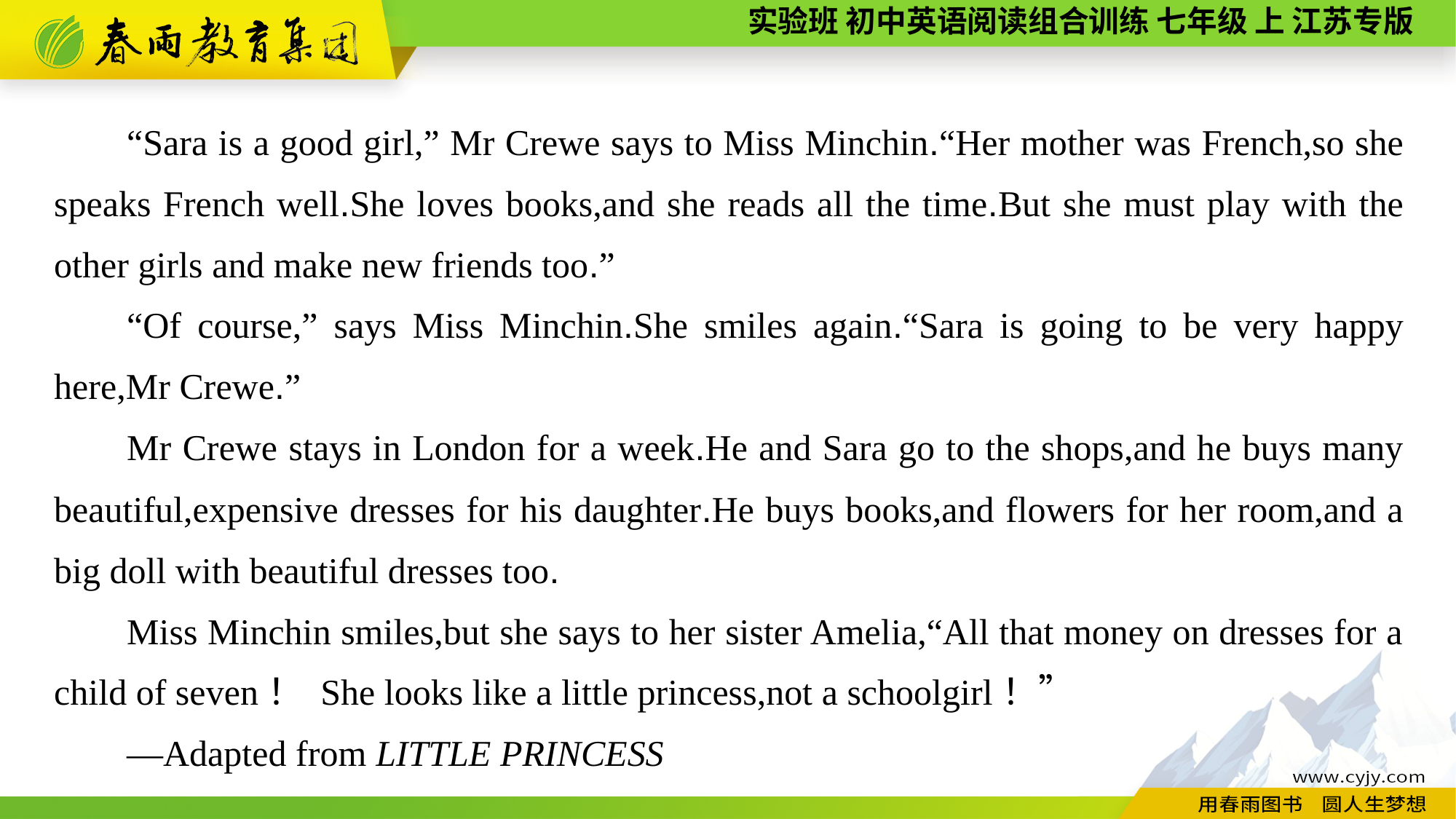

“Sara is a good girl,” Mr Crewe says to Miss Minchin.“Her mother was French,so she speaks French well.She loves books,and she reads all the time.But she must play with the other girls and make new friends too.”
“Of course,” says Miss Minchin.She smiles again.“Sara is going to be very happy here,Mr Crewe.”
Mr Crewe stays in London for a week.He and Sara go to the shops,and he buys many beautiful,expensive dresses for his daughter.He buys books,and flowers for her room,and a big doll with beautiful dresses too.
Miss Minchin smiles,but she says to her sister Amelia,“All that money on dresses for a child of seven！ She looks like a little princess,not a schoolgirl！”
—Adapted from LITTLE PRINCESS